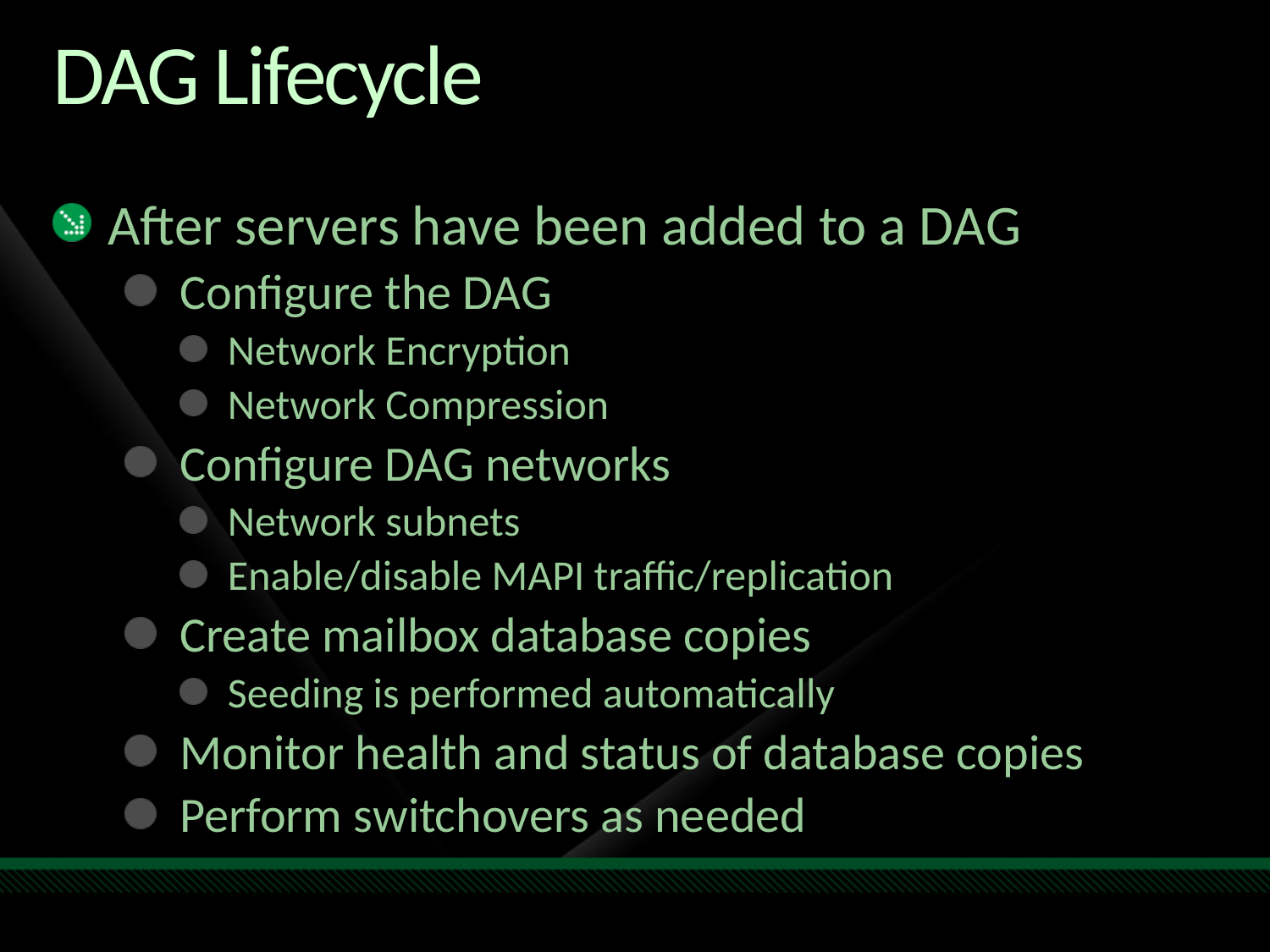

# DAG Lifecycle
After servers have been added to a DAG
Configure the DAG
Network Encryption
Network Compression
Configure DAG networks
Network subnets
Enable/disable MAPI traffic/replication
Create mailbox database copies
Seeding is performed automatically
Monitor health and status of database copies
Perform switchovers as needed